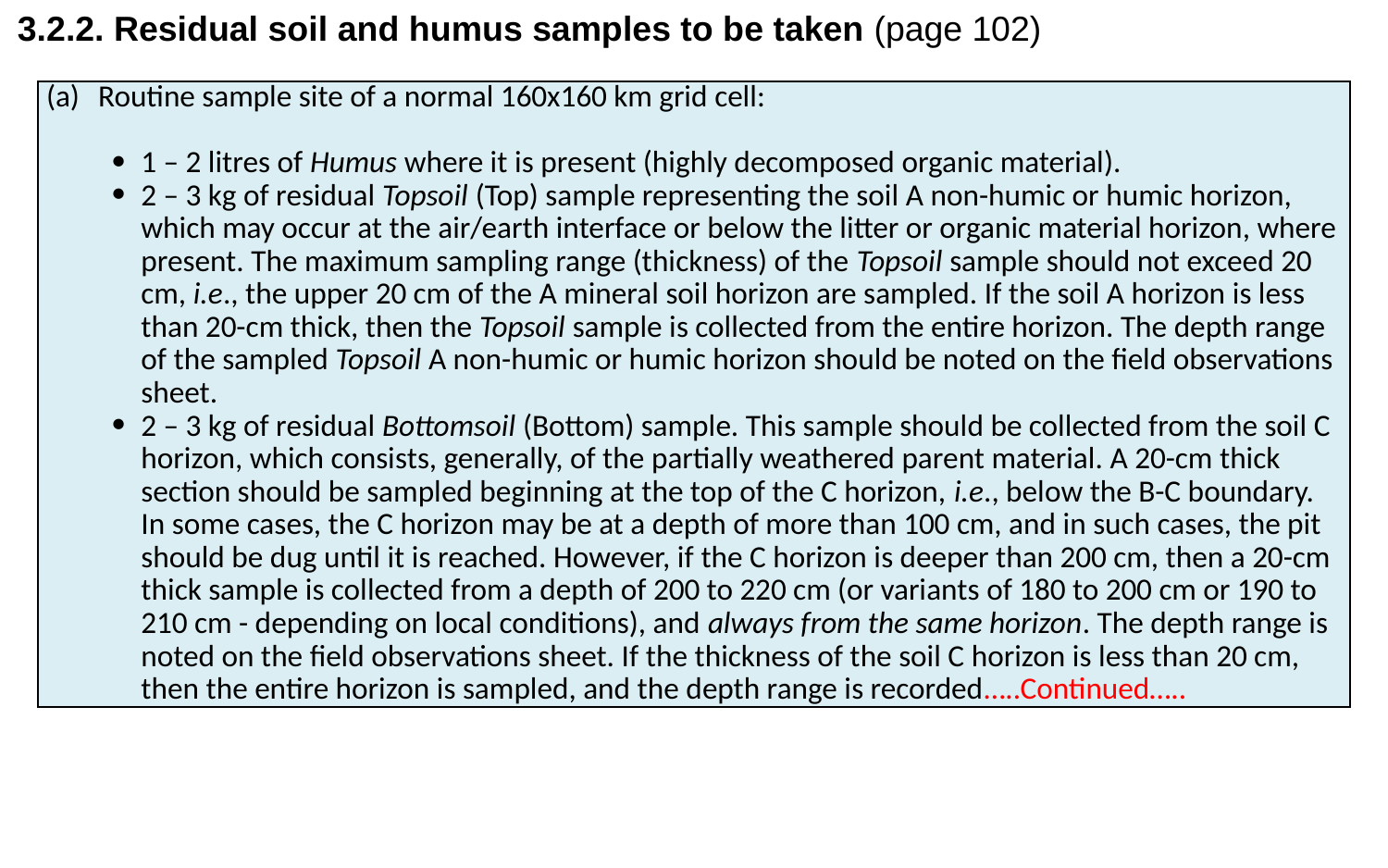

3.2.2. Residual soil and humus samples to be taken (page 102)
| Routine sample site of a normal 160x160 km grid cell: 1 – 2 litres of Humus where it is present (highly decomposed organic material). 2 – 3 kg of residual Topsoil (Top) sample representing the soil A non-humic or humic horizon, which may occur at the air/earth interface or below the litter or organic material horizon, where present. The maximum sampling range (thickness) of the Topsoil sample should not exceed 20 cm, i.e., the upper 20 cm of the A mineral soil horizon are sampled. If the soil A horizon is less than 20-cm thick, then the Topsoil sample is collected from the entire horizon. The depth range of the sampled Topsoil A non-humic or humic horizon should be noted on the field observations sheet. 2 – 3 kg of residual Bottomsoil (Bottom) sample. This sample should be collected from the soil C horizon, which consists, generally, of the partially weathered parent material. A 20-cm thick section should be sampled beginning at the top of the C horizon, i.e., below the B-C boundary. In some cases, the C horizon may be at a depth of more than 100 cm, and in such cases, the pit should be dug until it is reached. However, if the C horizon is deeper than 200 cm, then a 20-cm thick sample is collected from a depth of 200 to 220 cm (or variants of 180 to 200 cm or 190 to 210 cm - depending on local conditions), and always from the same horizon. The depth range is noted on the field observations sheet. If the thickness of the soil C horizon is less than 20 cm, then the entire horizon is sampled, and the depth range is recorded…..Continued….. |
| --- |